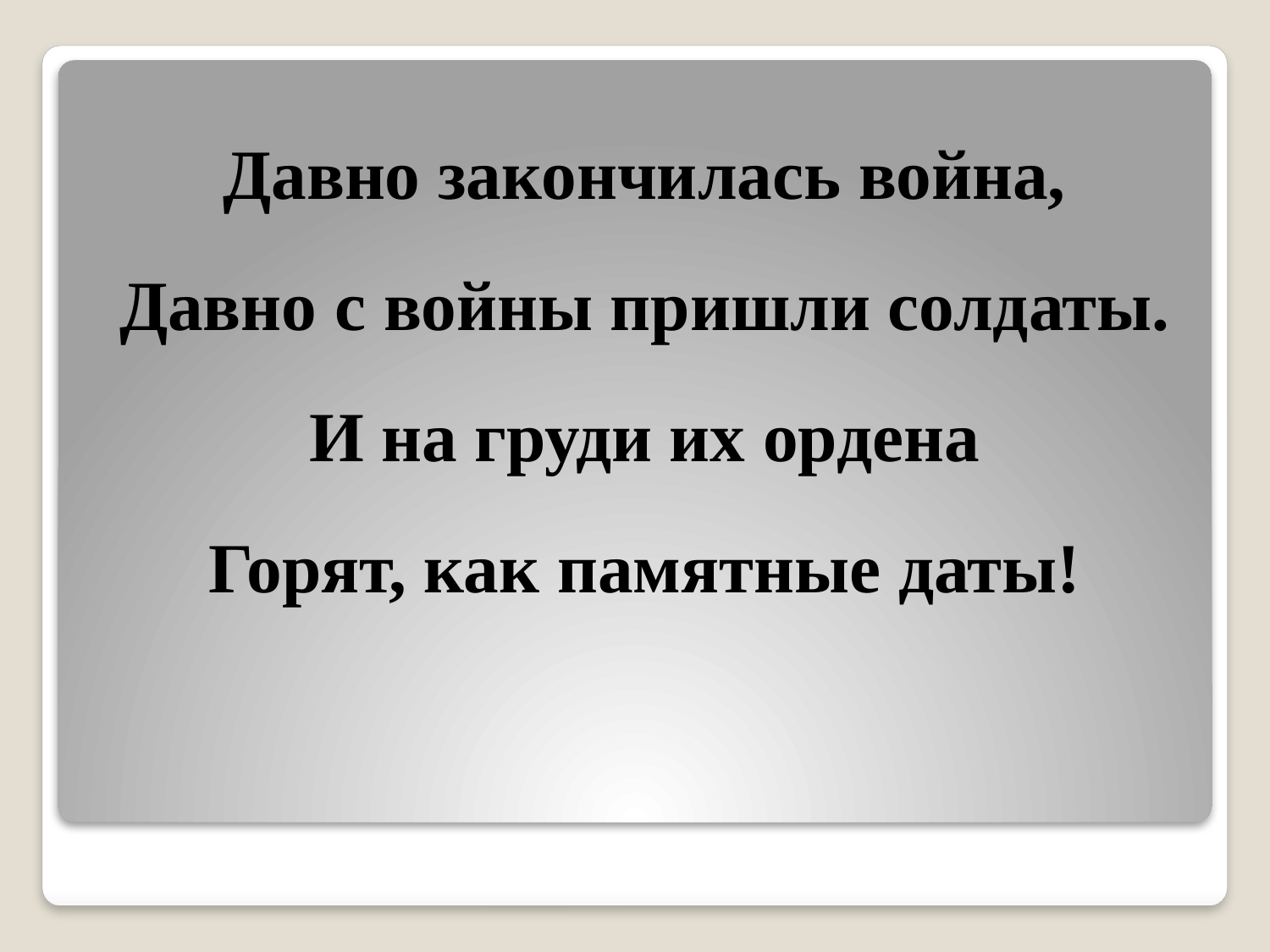

Давно закончилась война,
Давно с войны пришли солдаты.
И на груди их ордена
Горят, как памятные даты!
#